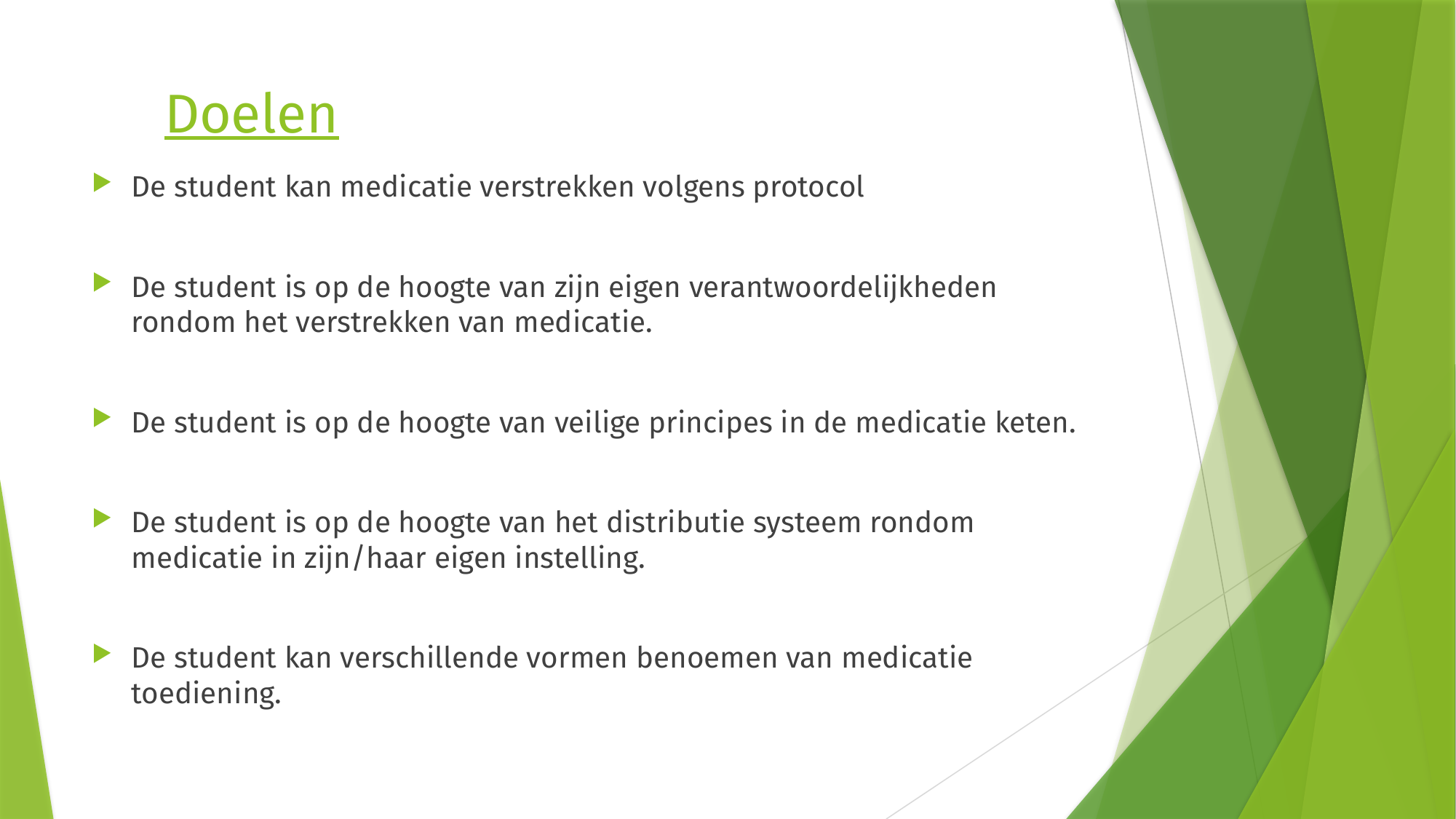

# Doelen
De student kan medicatie verstrekken volgens protocol

De student is op de hoogte van zijn eigen verantwoordelijkheden rondom het verstrekken van medicatie.

De student is op de hoogte van veilige principes in de medicatie keten.

De student is op de hoogte van het distributie systeem rondom medicatie in zijn/haar eigen instelling.

De student kan verschillende vormen benoemen van medicatie toediening.